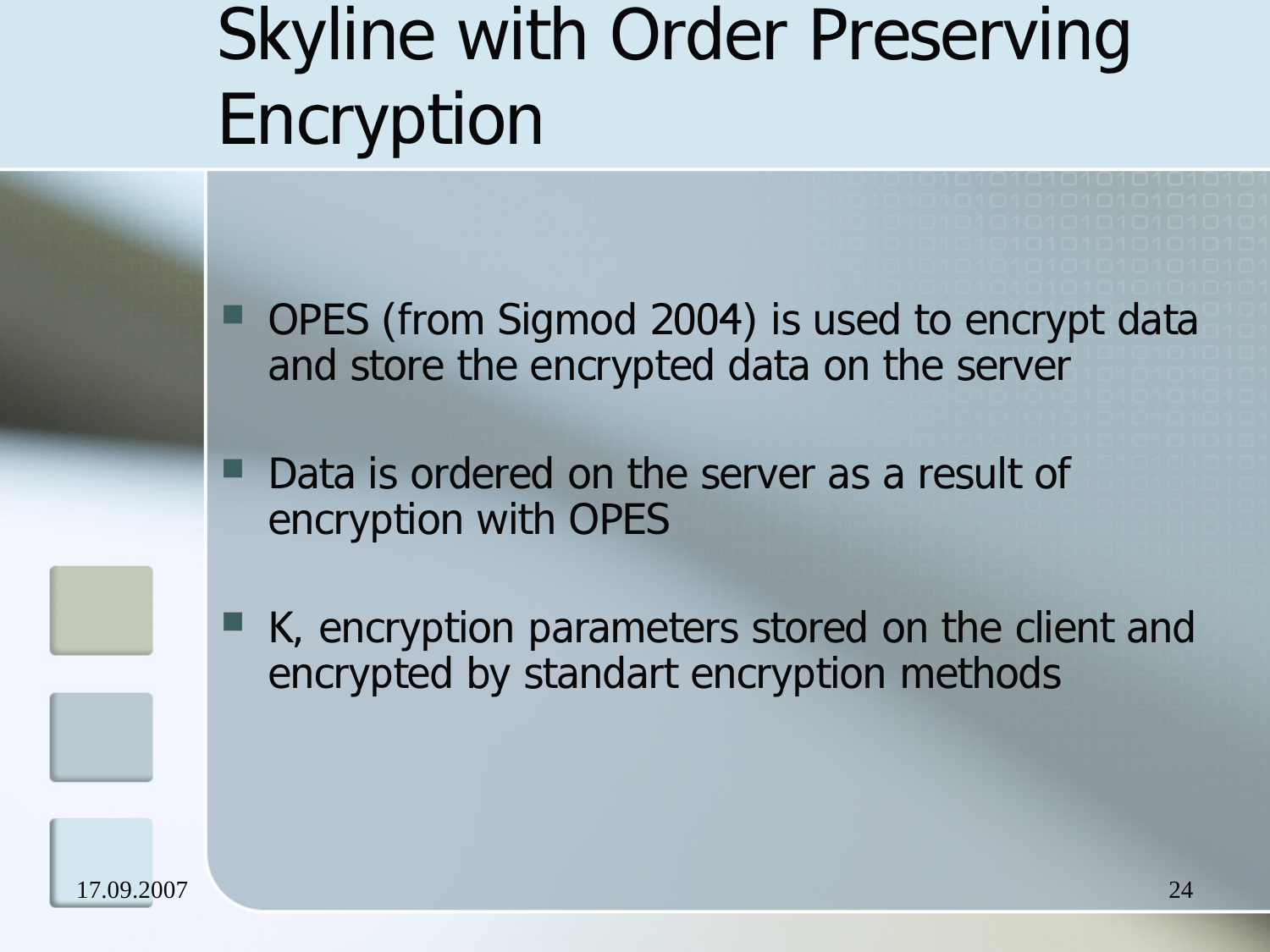

# Skyline with Order Preserving Encryption

OPES (from Sigmod 2004) is used to encrypt data and store the encrypted data on the server

Data is ordered on the server as a result of encryption with OPES

K, encryption parameters stored on the client and encrypted by standart encryption methods

17.09.2007
24